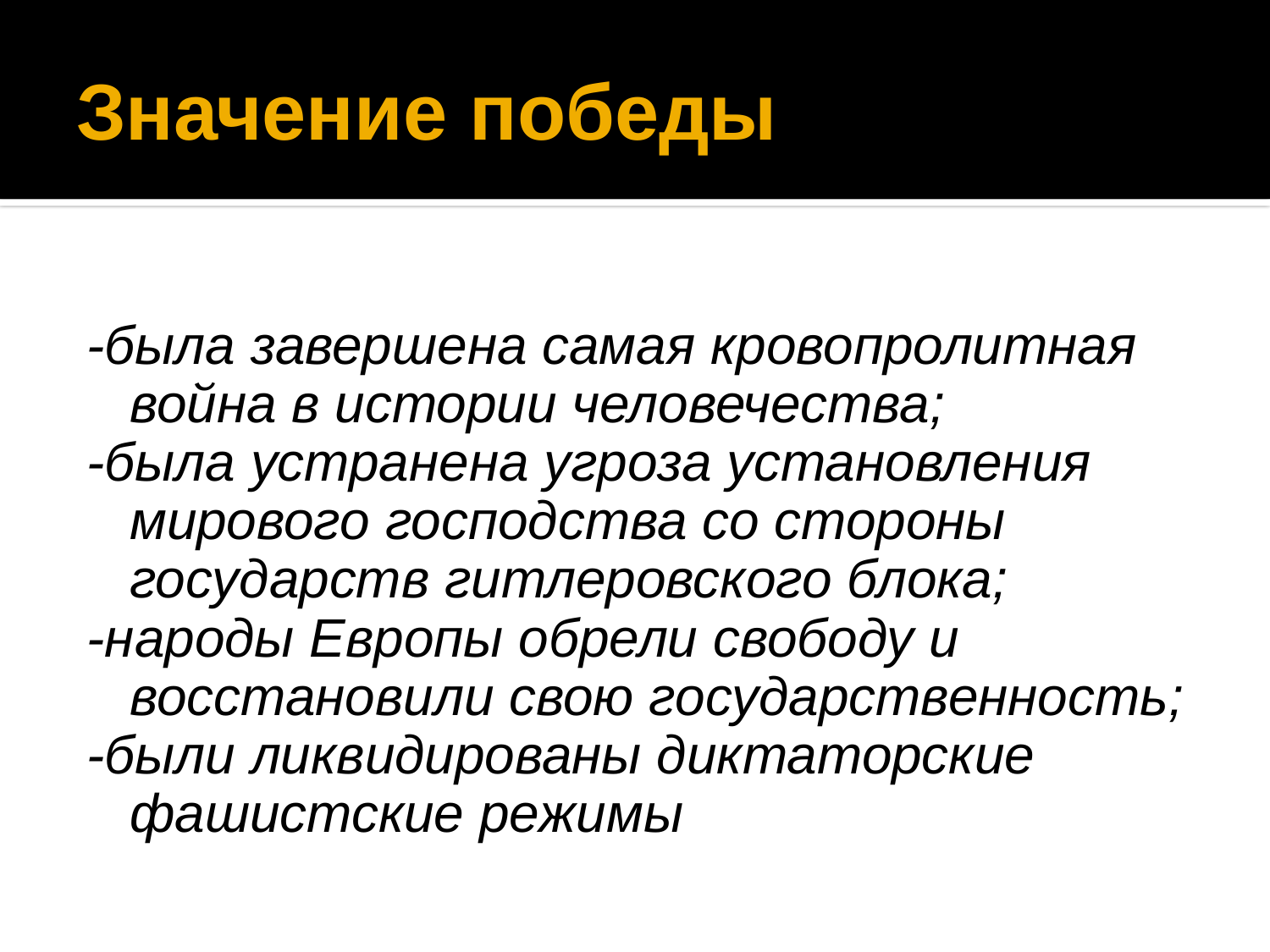

# Значение победы

-была завершена самая кровопролитная война в истории человечества;
-была устранена угроза установления мирового господства со стороны государств гитлеровского блока;
-народы Европы обрели свободу и восстановили свою государственность;
-были ликвидированы диктаторские фашистские режимы